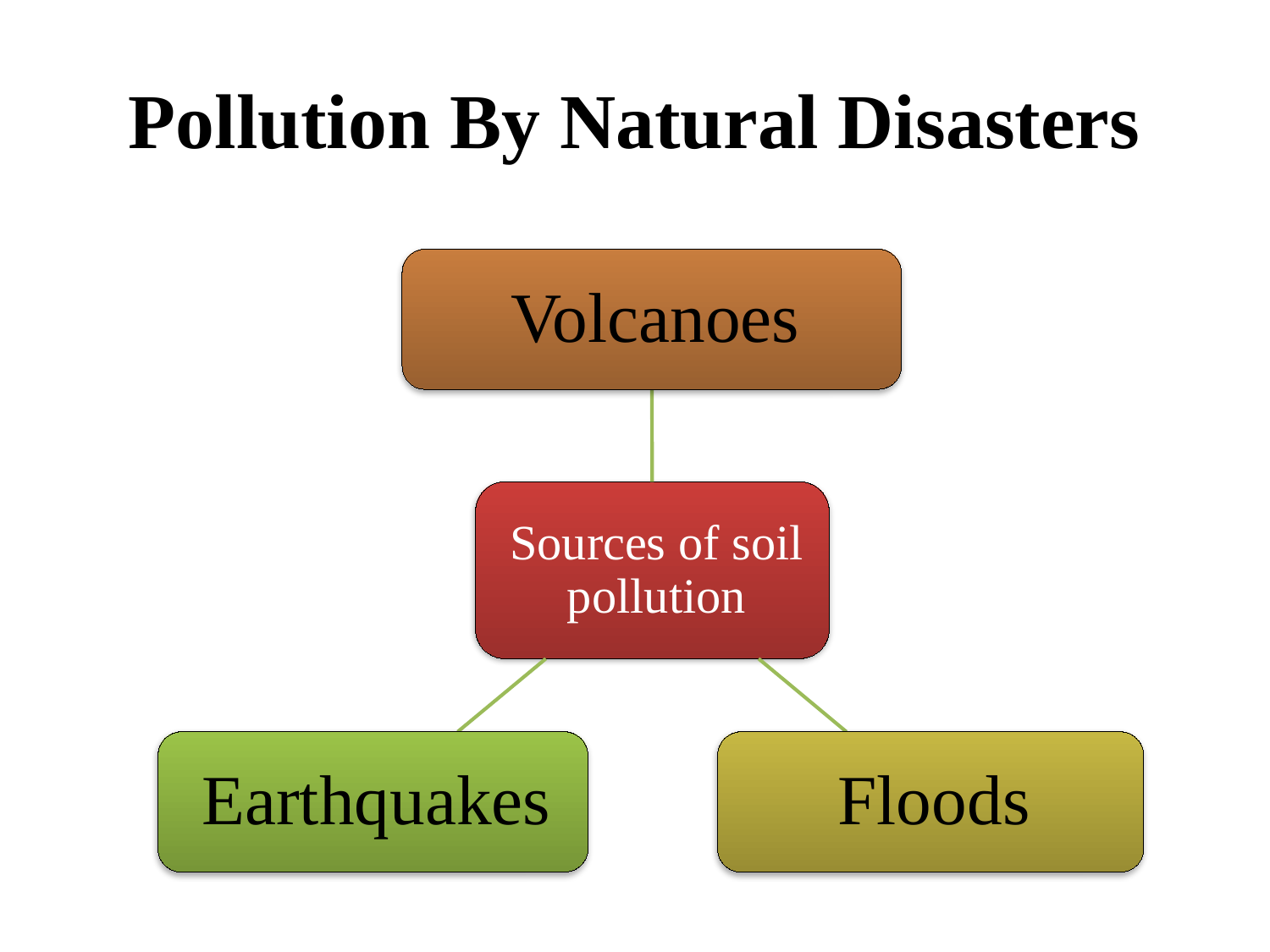

# Pollution By Natural Disasters
Sources of soil pollution
Volcanoes
Floods
Earthquakes